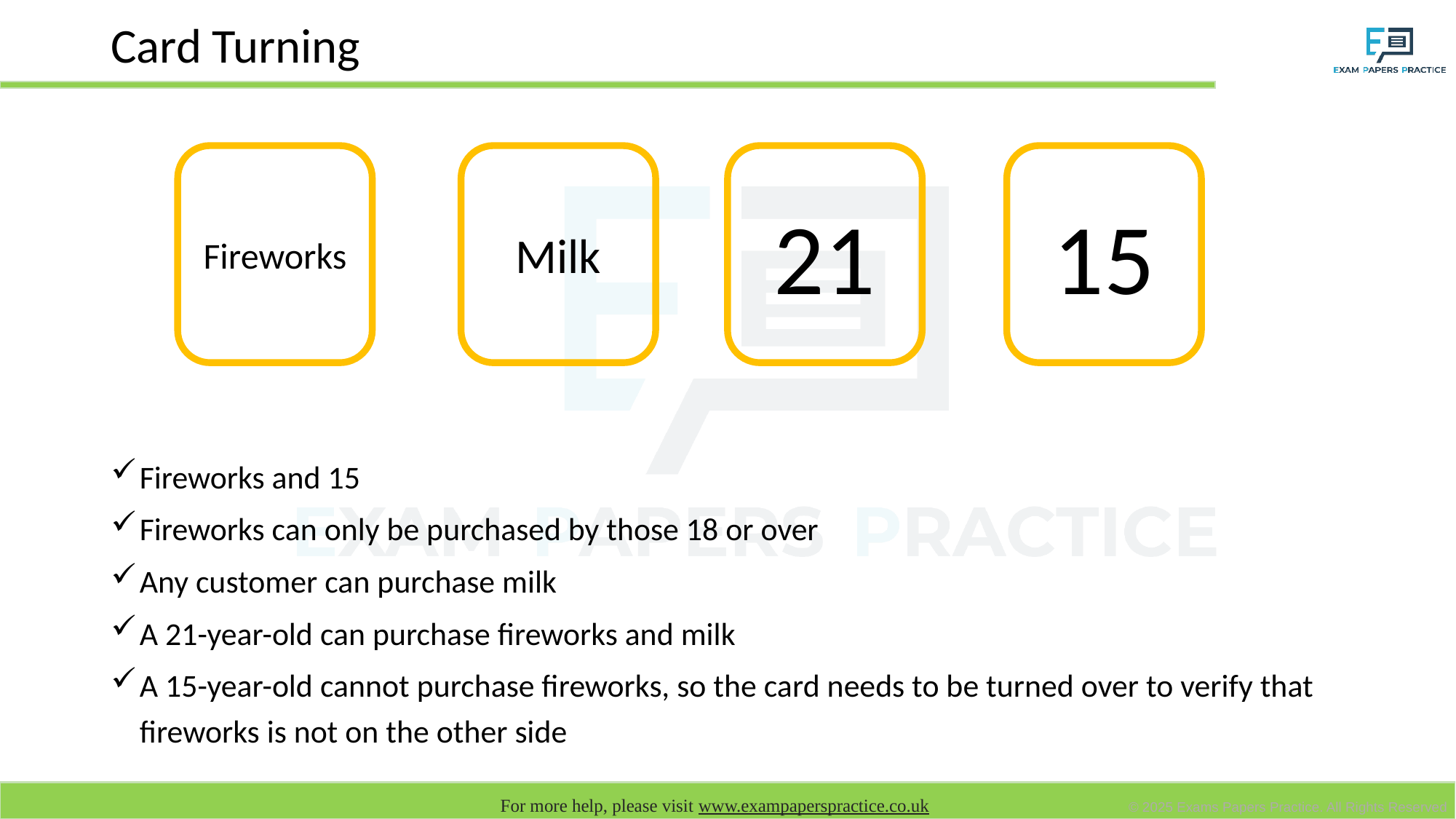

# Card Turning
Fireworks
Milk
21
15
Fireworks and 15
Fireworks can only be purchased by those 18 or over
Any customer can purchase milk
A 21-year-old can purchase fireworks and milk
A 15-year-old cannot purchase fireworks, so the card needs to be turned over to verify that fireworks is not on the other side